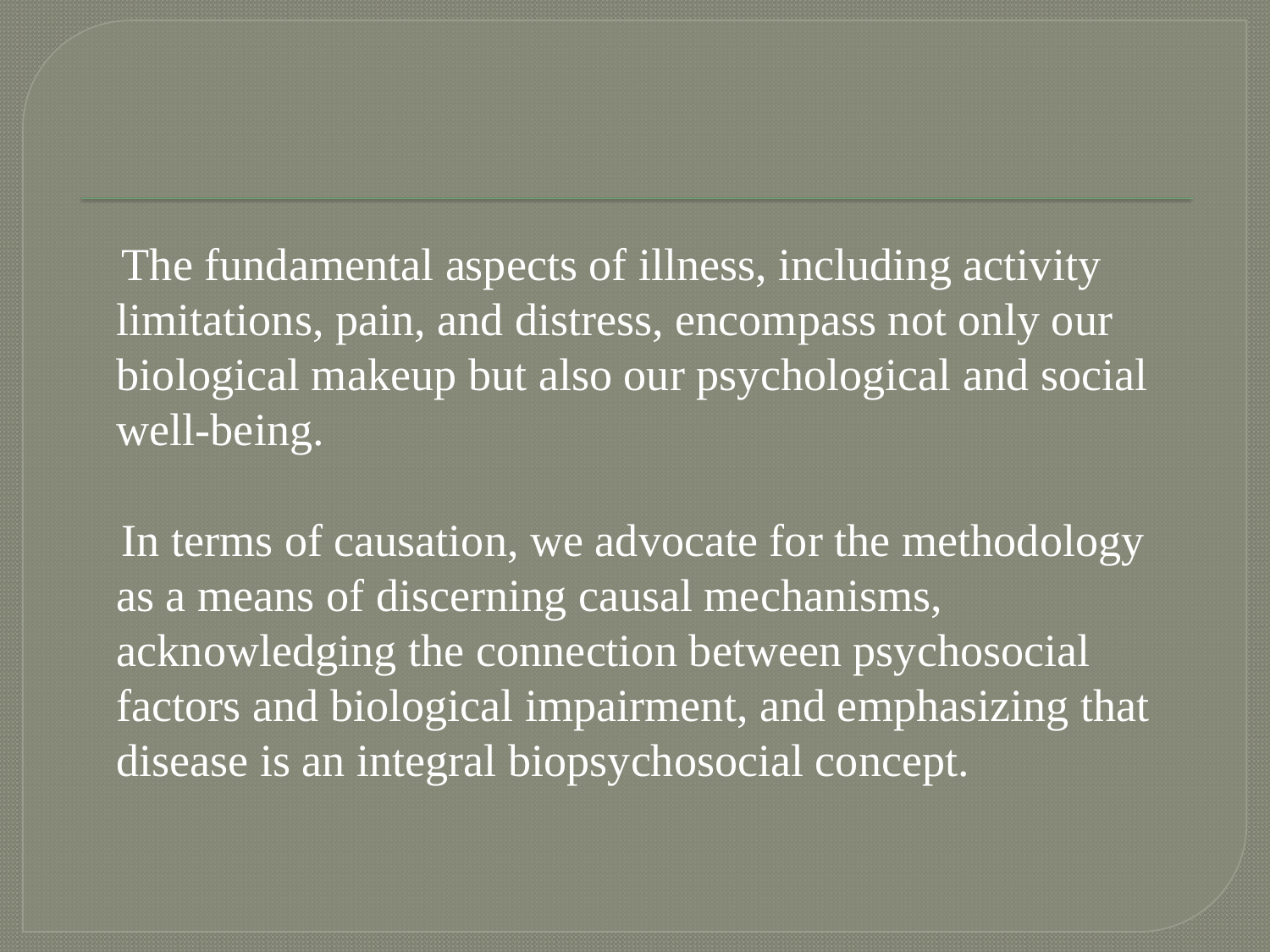

#
    The fundamental aspects of illness, including activity limitations, pain, and distress, encompass not only our biological makeup but also our psychological and social well-being.

    In terms of causation, we advocate for the methodology as a means of discerning causal mechanisms, acknowledging the connection between psychosocial factors and biological impairment, and emphasizing that disease is an integral biopsychosocial concept.